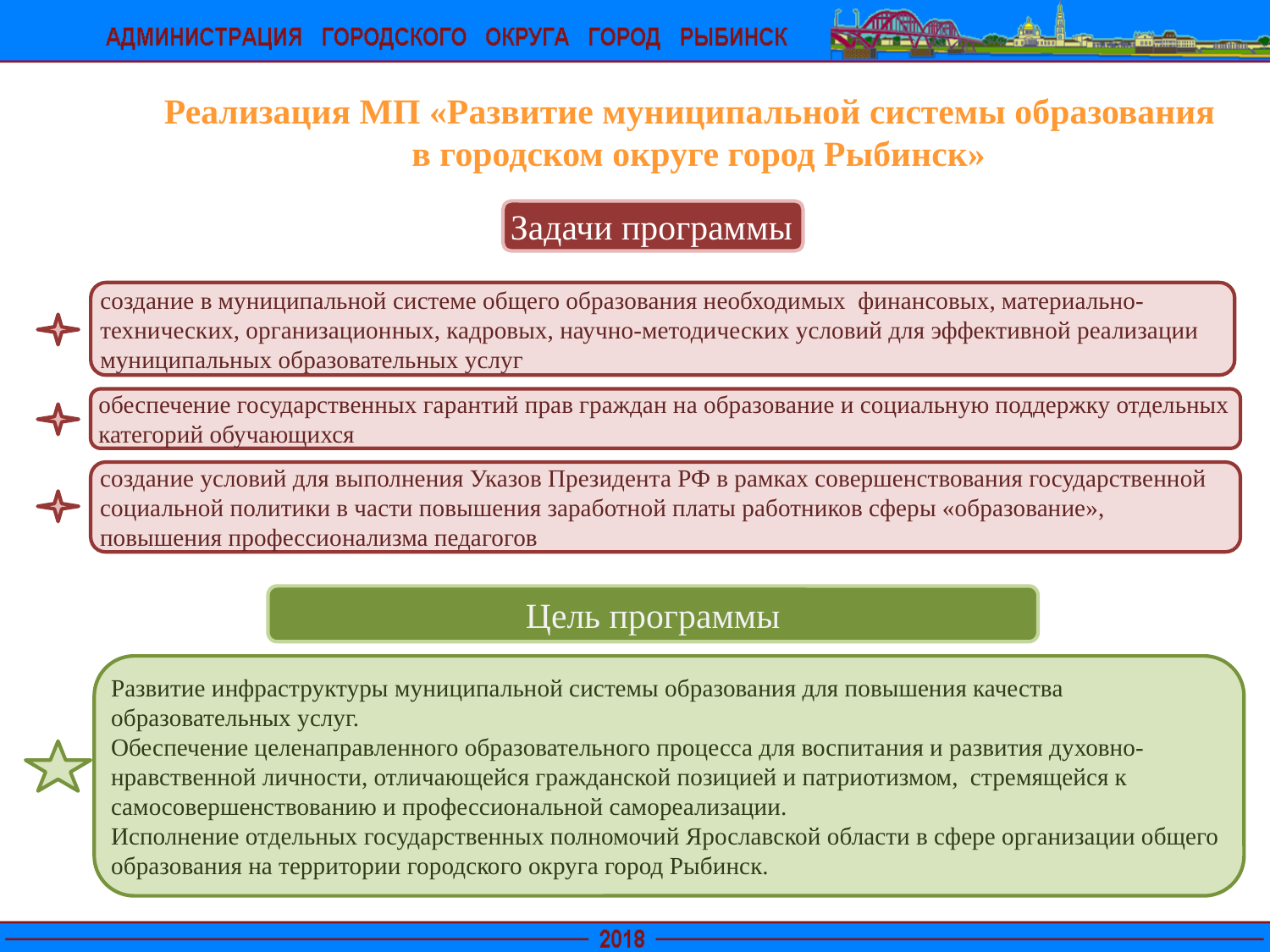

Реализация МП «Развитие муниципальной системы образования
в городском округе город Рыбинск»
Задачи программы
создание в муниципальной системе общего образования необходимых  финансовых, материально-технических, организационных, кадровых, научно-методических условий для эффективной реализации муниципальных образовательных услуг

обеспечение государственных гарантий прав граждан на образование и социальную поддержку отдельных категорий обучающихся

создание условий для выполнения Указов Президента РФ в рамках совершенствования государственной социальной политики в части повышения заработной платы работников сферы «образование», повышения профессионализма педагогов

Цель программы
Развитие инфраструктуры муниципальной системы образования для повышения качества образовательных услуг.
Обеспечение целенаправленного образовательного процесса для воспитания и развития духовно-нравственной личности, отличающейся гражданской позицией и патриотизмом,  стремящейся к самосовершенствованию и профессиональной самореализации.
Исполнение отдельных государственных полномочий Ярославской области в сфере организации общего образования на территории городского округа город Рыбинск.